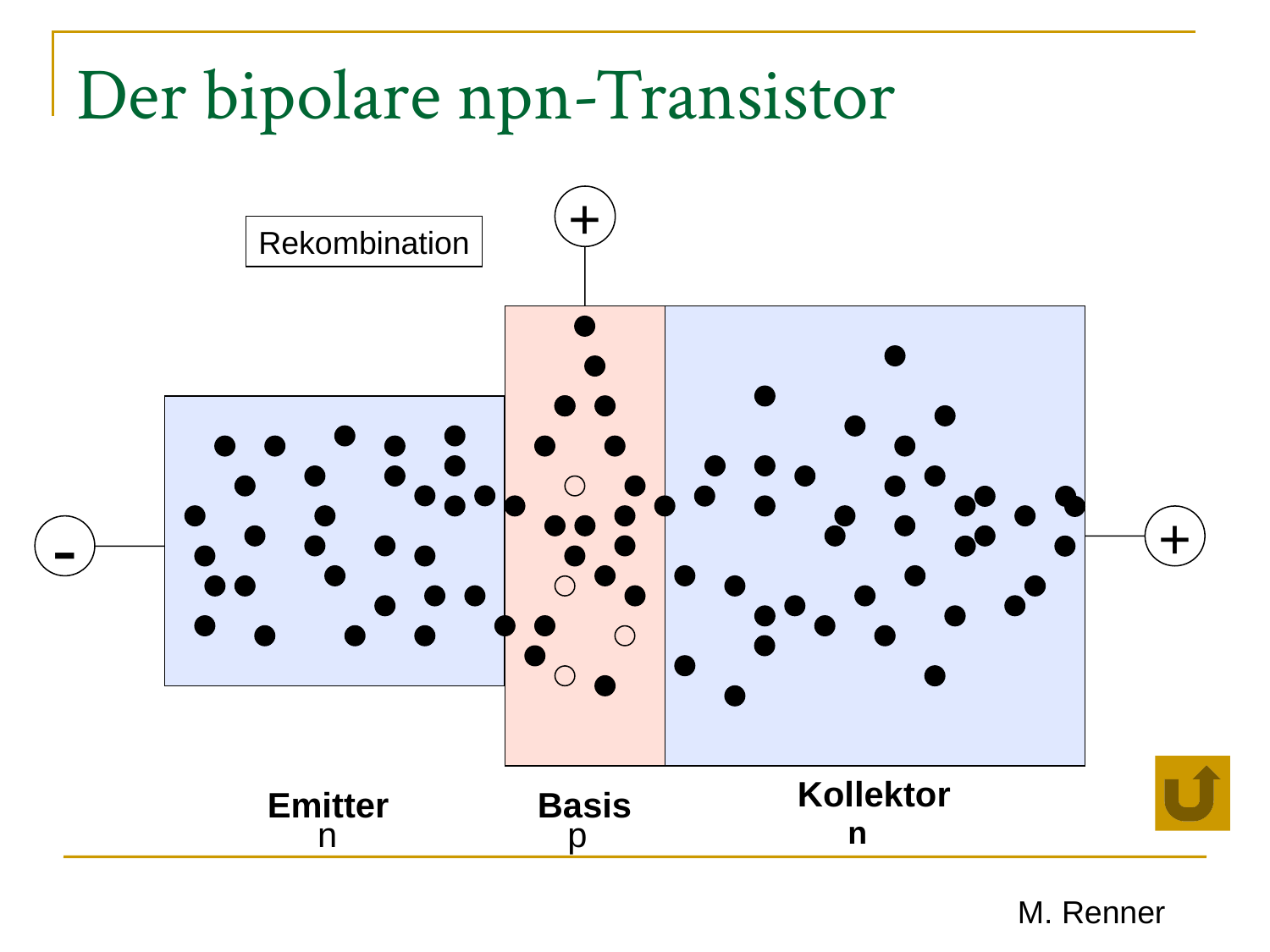

# Der bipolare npn-Transistor
+
Rekombination

+
-

Kollektor
Emitter
Basis
n
p
n
M. Renner